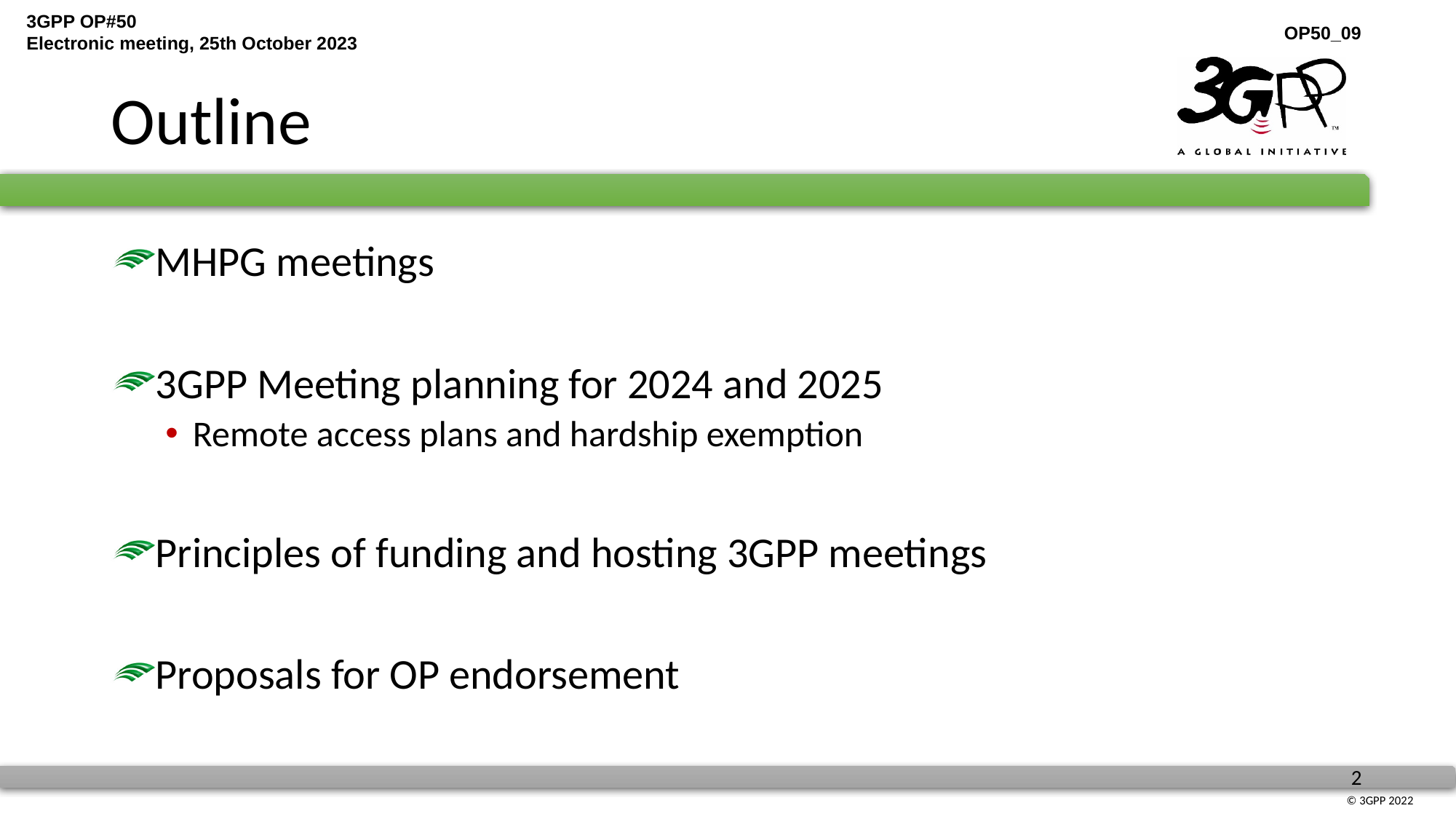

# Outline
MHPG meetings

3GPP Meeting planning for 2024 and 2025
Remote access plans and hardship exemption

Principles of funding and hosting 3GPP meetings

Proposals for OP endorsement